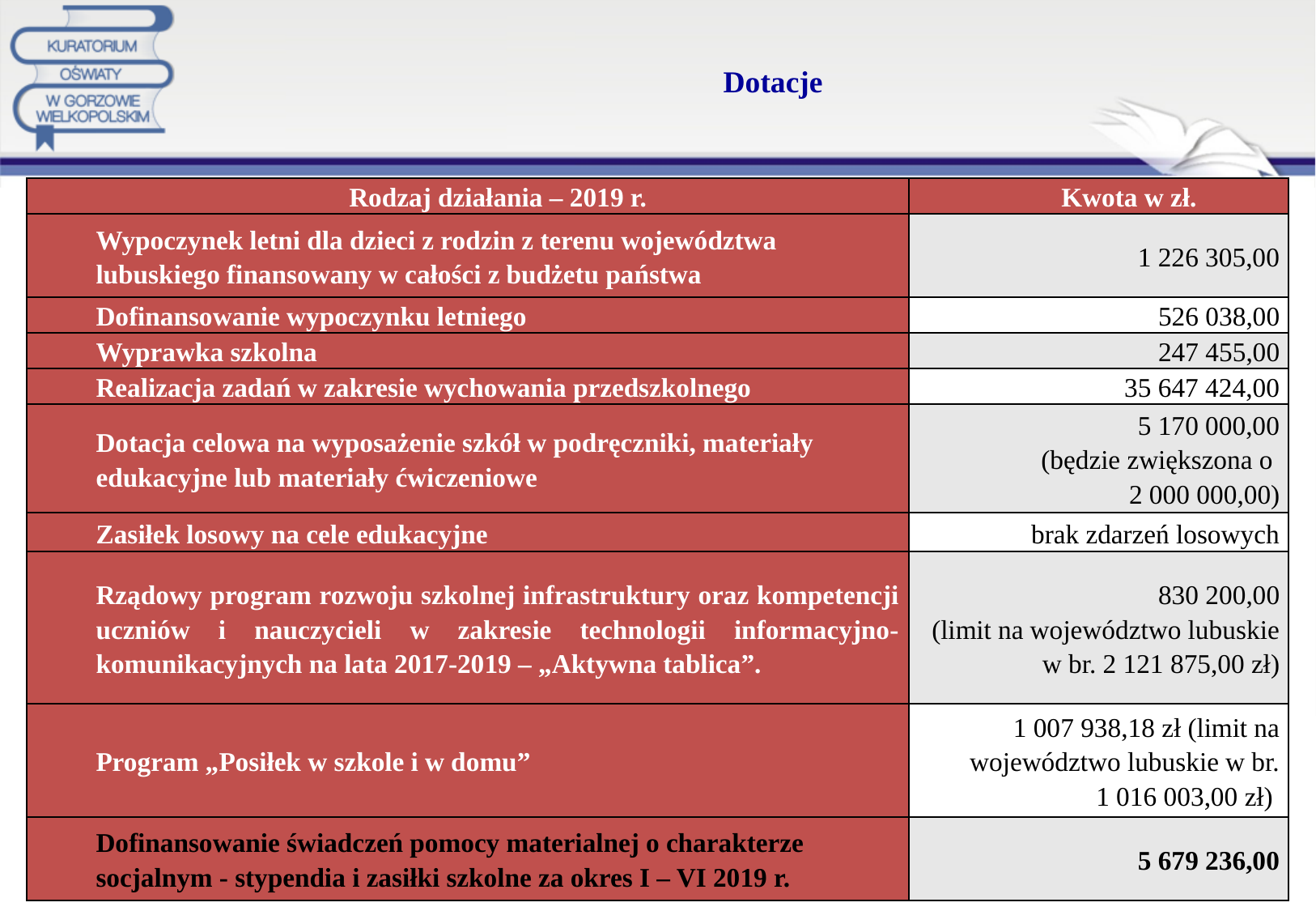

# Dotacje
| Rodzaj działania – 2019 r. | Kwota w zł. |
| --- | --- |
| Wypoczynek letni dla dzieci z rodzin z terenu województwa lubuskiego finansowany w całości z budżetu państwa | 1 226 305,00 |
| Dofinansowanie wypoczynku letniego | 526 038,00 |
| Wyprawka szkolna | 247 455,00 |
| Realizacja zadań w zakresie wychowania przedszkolnego | 35 647 424,00 |
| Dotacja celowa na wyposażenie szkół w podręczniki, materiały edukacyjne lub materiały ćwiczeniowe | 5 170 000,00 (będzie zwiększona o 2 000 000,00) |
| Zasiłek losowy na cele edukacyjne | brak zdarzeń losowych |
| Rządowy program rozwoju szkolnej infrastruktury oraz kompetencji uczniów i nauczycieli w zakresie technologii informacyjno-komunikacyjnych na lata 2017-2019 – „Aktywna tablica”. | 830 200,00 (limit na województwo lubuskie w br. 2 121 875,00 zł) |
| Program „Posiłek w szkole i w domu” | 1 007 938,18 zł (limit na województwo lubuskie w br. 1 016 003,00 zł) |
| Dofinansowanie świadczeń pomocy materialnej o charakterze socjalnym - stypendia i zasiłki szkolne za okres I – VI 2019 r. | 5 679 236,00 |

55